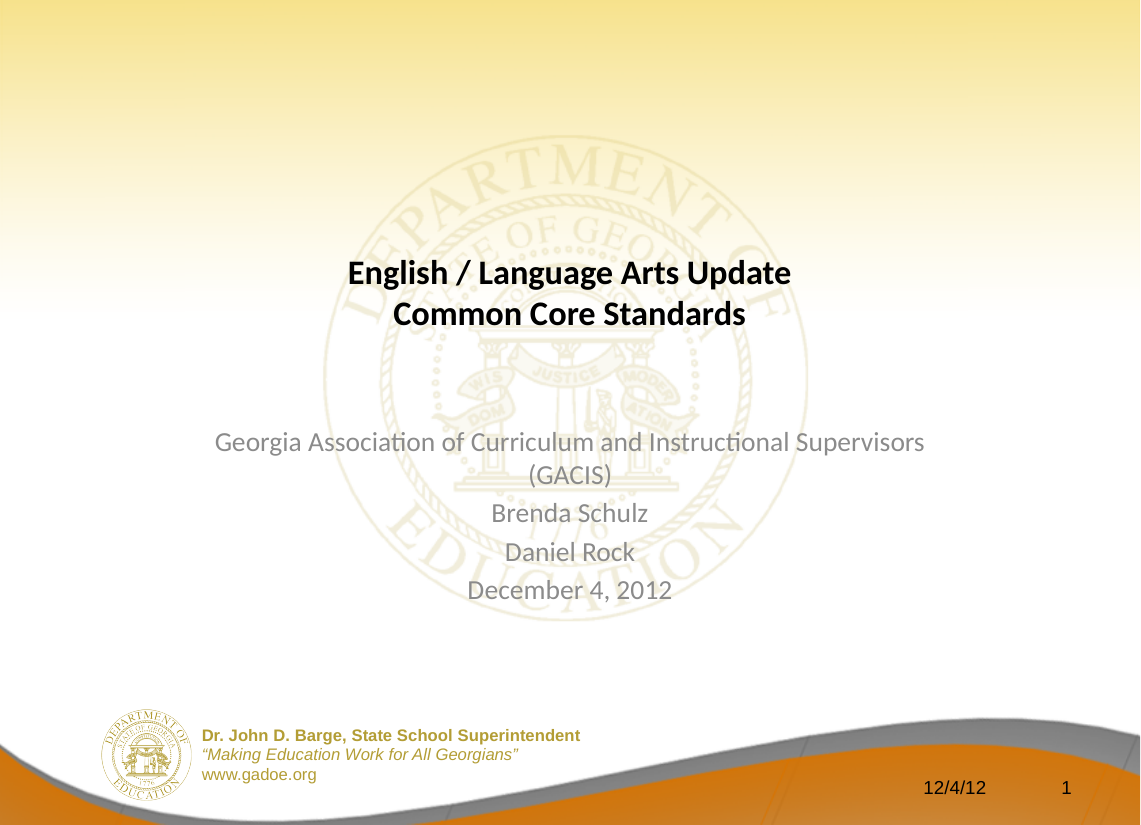

# English / Language Arts Update Common Core Standards
Georgia Association of Curriculum and Instructional Supervisors (GACIS)
Brenda Schulz
Daniel Rock
December 4, 2012
12/4/12
1